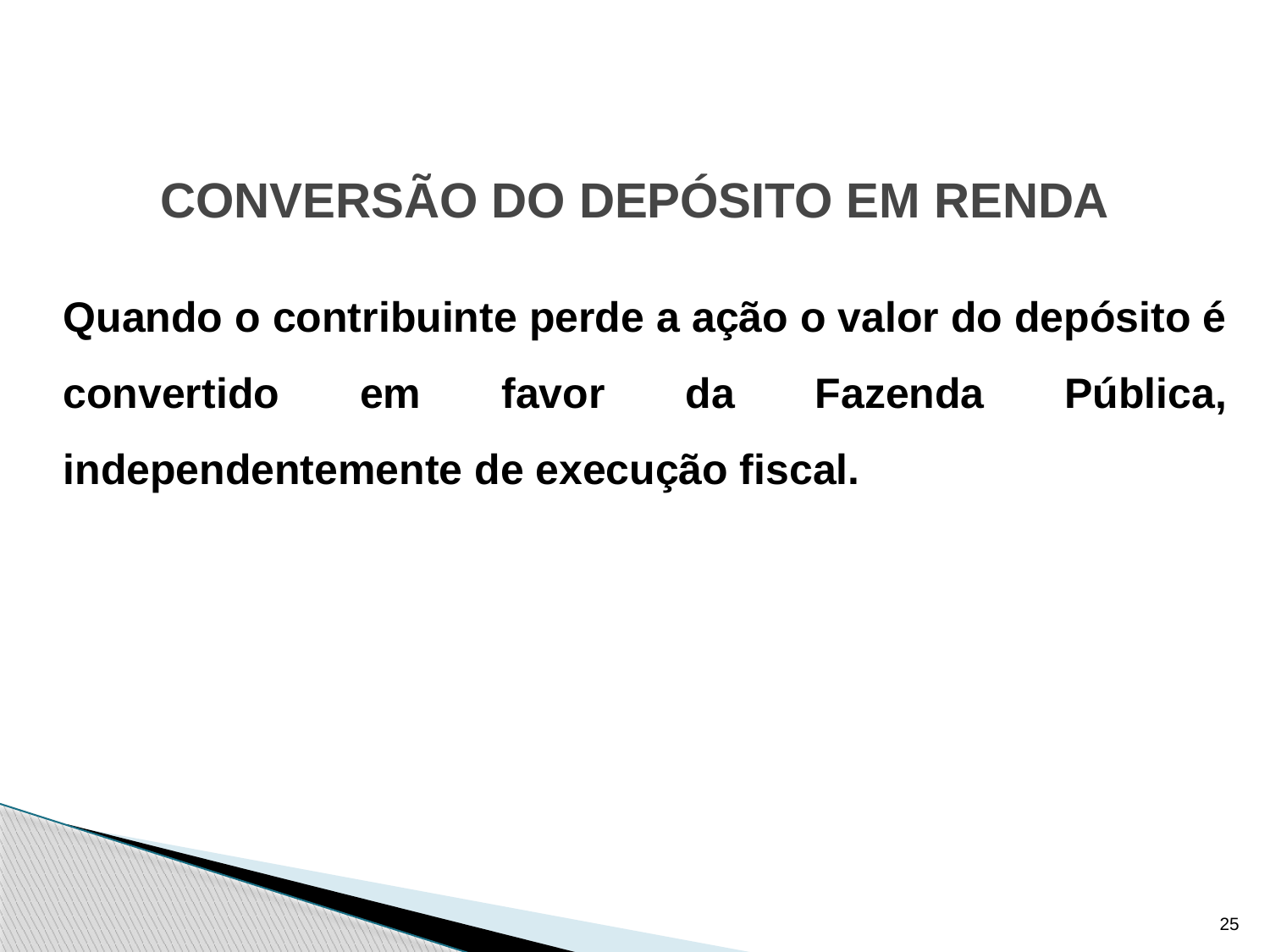

# CONVERSÃO DO DEPÓSITO EM RENDA
	Quando o contribuinte perde a ação o valor do depósito é convertido em favor da Fazenda Pública, independentemente de execução fiscal.

25